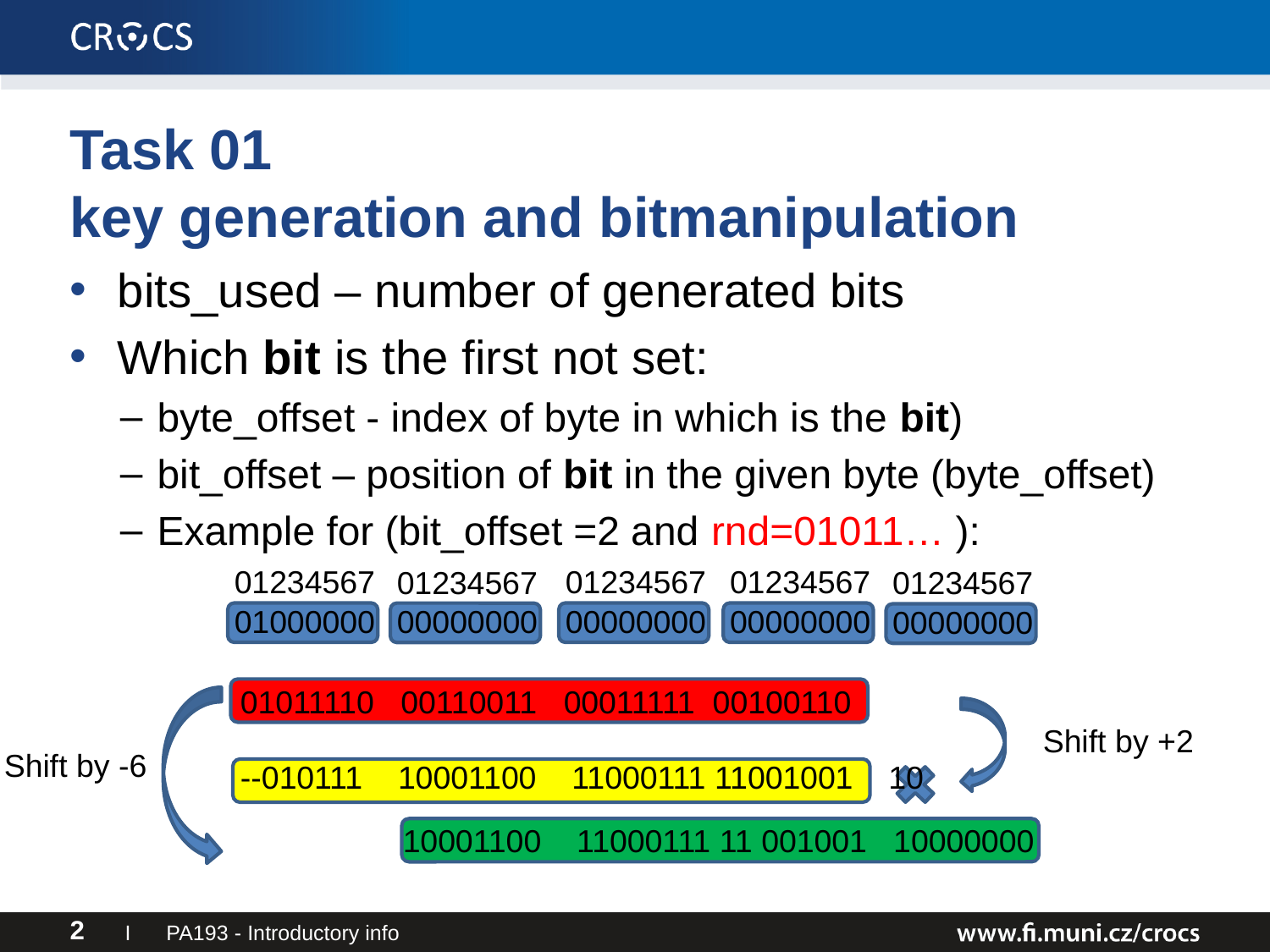

# Task 01 key generation and bitmanipulation
bits_used – number of generated bits
Which bit is the first not set:
byte_offset - index of byte in which is the bit)
bit_offset – position of bit in the given byte (byte_offset)
Example for (bit_offset =2 and rnd=01011… ):

01234567
01000000

01234567
00000000

01234567
00000000

01234567
00000000

01234567
00000000

01011110   00110011   00011111  00100110

Shift by +2
Shift by -6
--010111    10001100    11000111 11001001    10

10001100    11000111 11 001001   10000000

I      PA193 - Introductory info
2